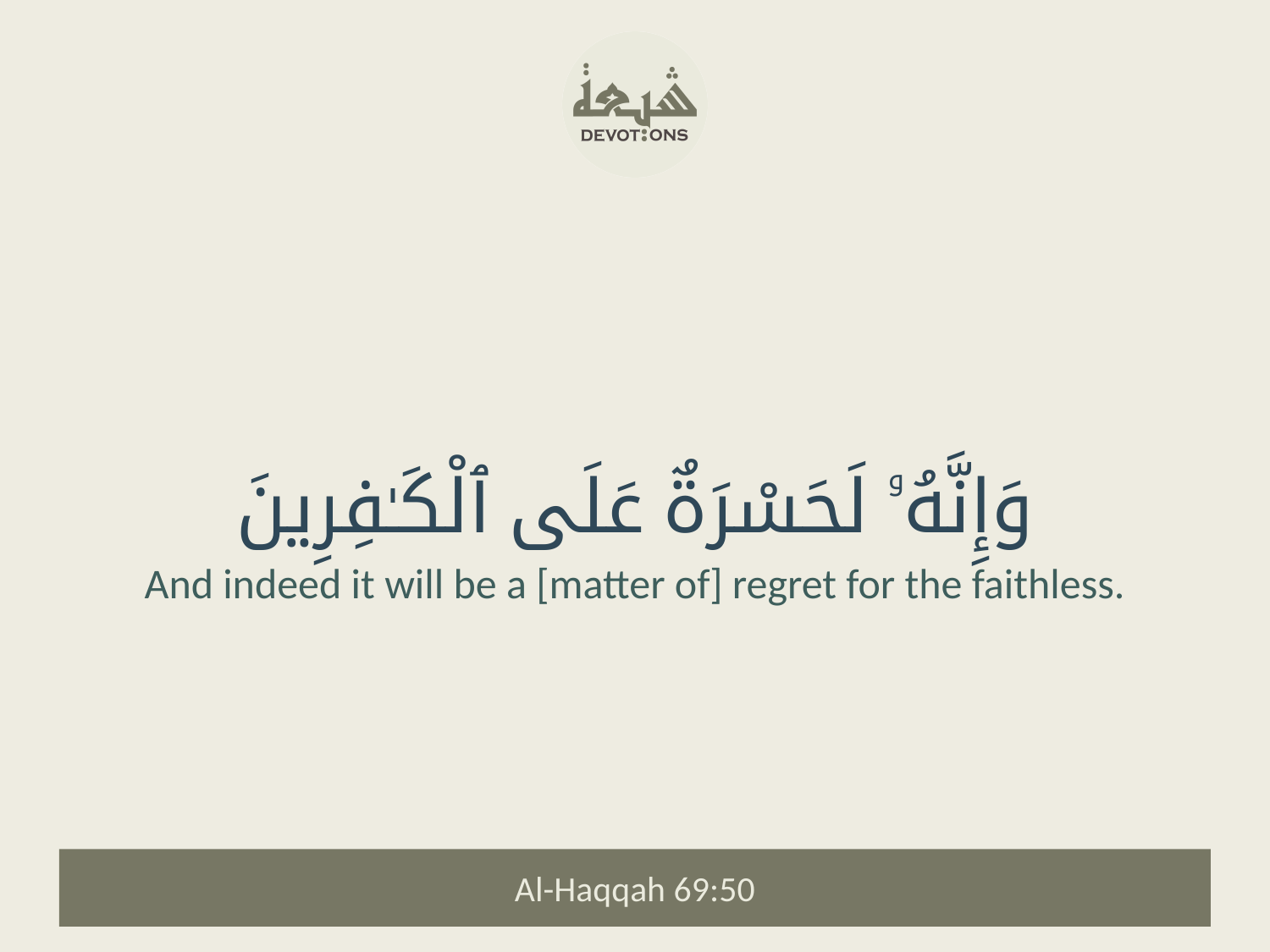

وَإِنَّهُۥ لَحَسْرَةٌ عَلَى ٱلْكَـٰفِرِينَ
And indeed it will be a [matter of] regret for the faithless.
Al-Haqqah 69:50